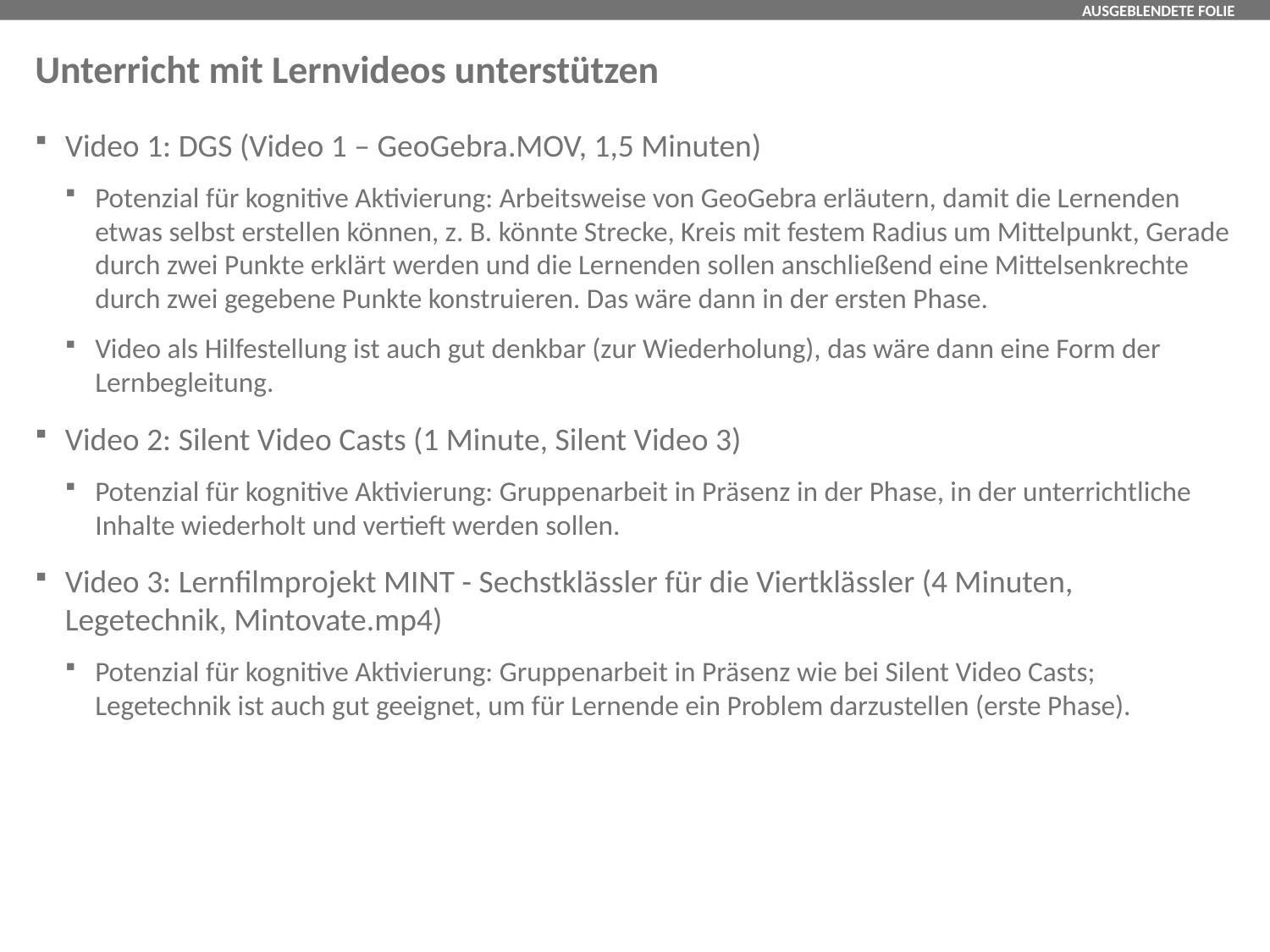

# Unterricht mit Lernvideos unterstützen
Video 1: DGS (Video 1 – GeoGebra.MOV, 1,5 Minuten)
Potenzial für kognitive Aktivierung: Arbeitsweise von GeoGebra erläutern, damit die Lernenden etwas selbst erstellen können, z. B. könnte Strecke, Kreis mit festem Radius um Mittelpunkt, Gerade durch zwei Punkte erklärt werden und die Lernenden sollen anschließend eine Mittelsenkrechte durch zwei gegebene Punkte konstruieren. Das wäre dann in der ersten Phase.
Video als Hilfestellung ist auch gut denkbar (zur Wiederholung), das wäre dann eine Form der Lernbegleitung.
Video 2: Silent Video Casts (1 Minute, Silent Video 3)
Potenzial für kognitive Aktivierung: Gruppenarbeit in Präsenz in der Phase, in der unterrichtliche Inhalte wiederholt und vertieft werden sollen.
Video 3: Lernfilmprojekt MINT - Sechstklässler für die Viertklässler (4 Minuten, Legetechnik, Mintovate.mp4)
Potenzial für kognitive Aktivierung: Gruppenarbeit in Präsenz wie bei Silent Video Casts; Legetechnik ist auch gut geeignet, um für Lernende ein Problem darzustellen (erste Phase).